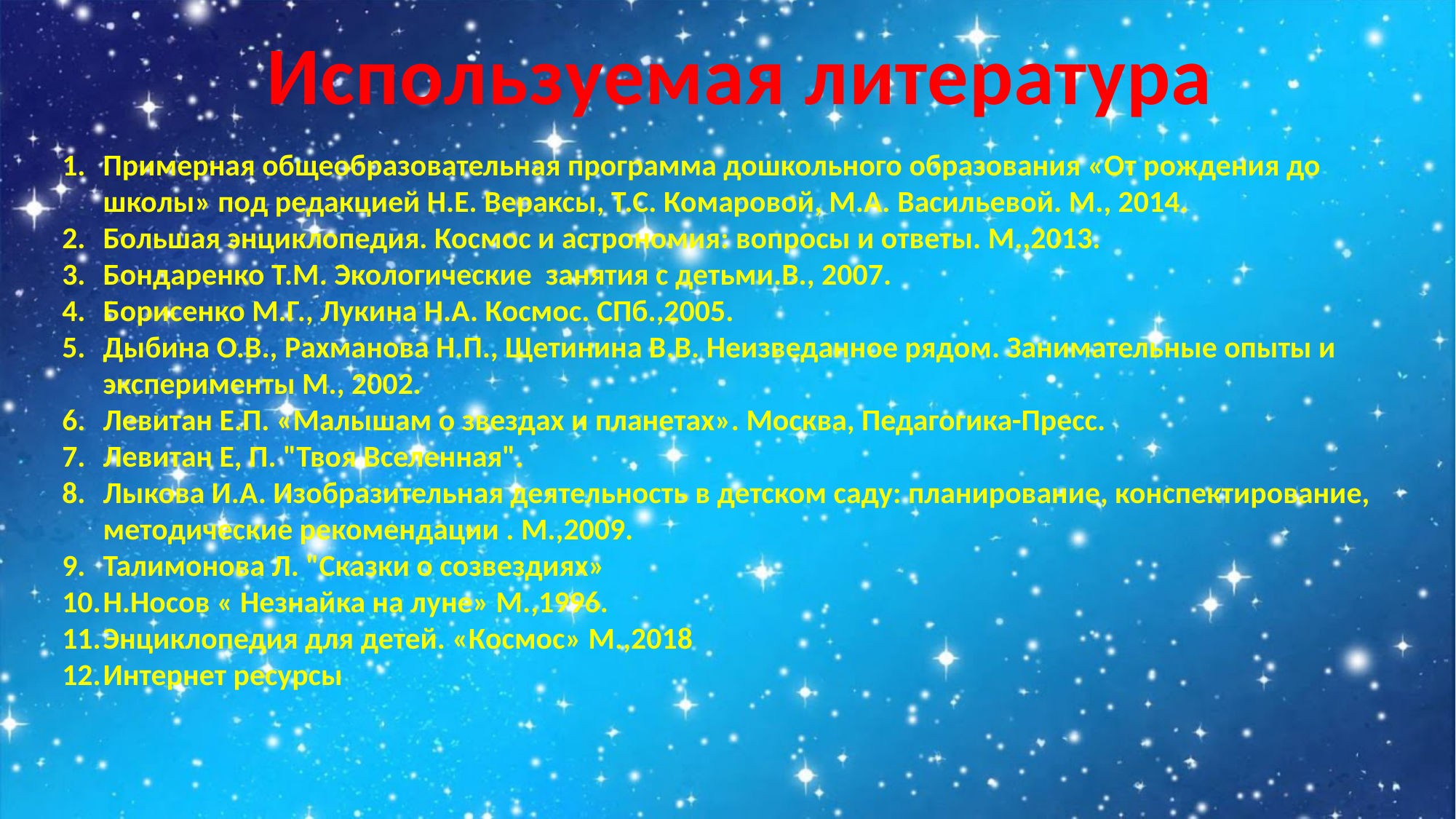

Используемая литература
Примерная общеобразовательная программа дошкольного образования «От рождения до школы» под редакцией Н.Е. Вераксы, Т.С. Комаровой, М.А. Васильевой. М., 2014.
Большая энциклопедия. Космос и астрономия: вопросы и ответы. М.,2013.
Бондаренко Т.М. Экологические  занятия с детьми.В., 2007.
Борисенко М.Г., Лукина Н.А. Космос. СПб.,2005.
Дыбина О.В., Рахманова Н.П., Щетинина В.В. Неизведанное рядом. Занимательные опыты и эксперименты М., 2002.
Левитан Е.П. «Малышам о звездах и планетах». Москва, Педагогика-Пресс.
Левитан Е, П. "Твоя Вселенная".
Лыкова И.А. Изобразительная деятельность в детском саду: планирование, конспектирование, методические рекомендации . М.,2009.
Талимонова Л. "Сказки о созвездиях»
Н.Носов « Незнайка на луне» М.,1996.
Энциклопедия для детей. «Космос» М.,2018
Интернет ресурсы